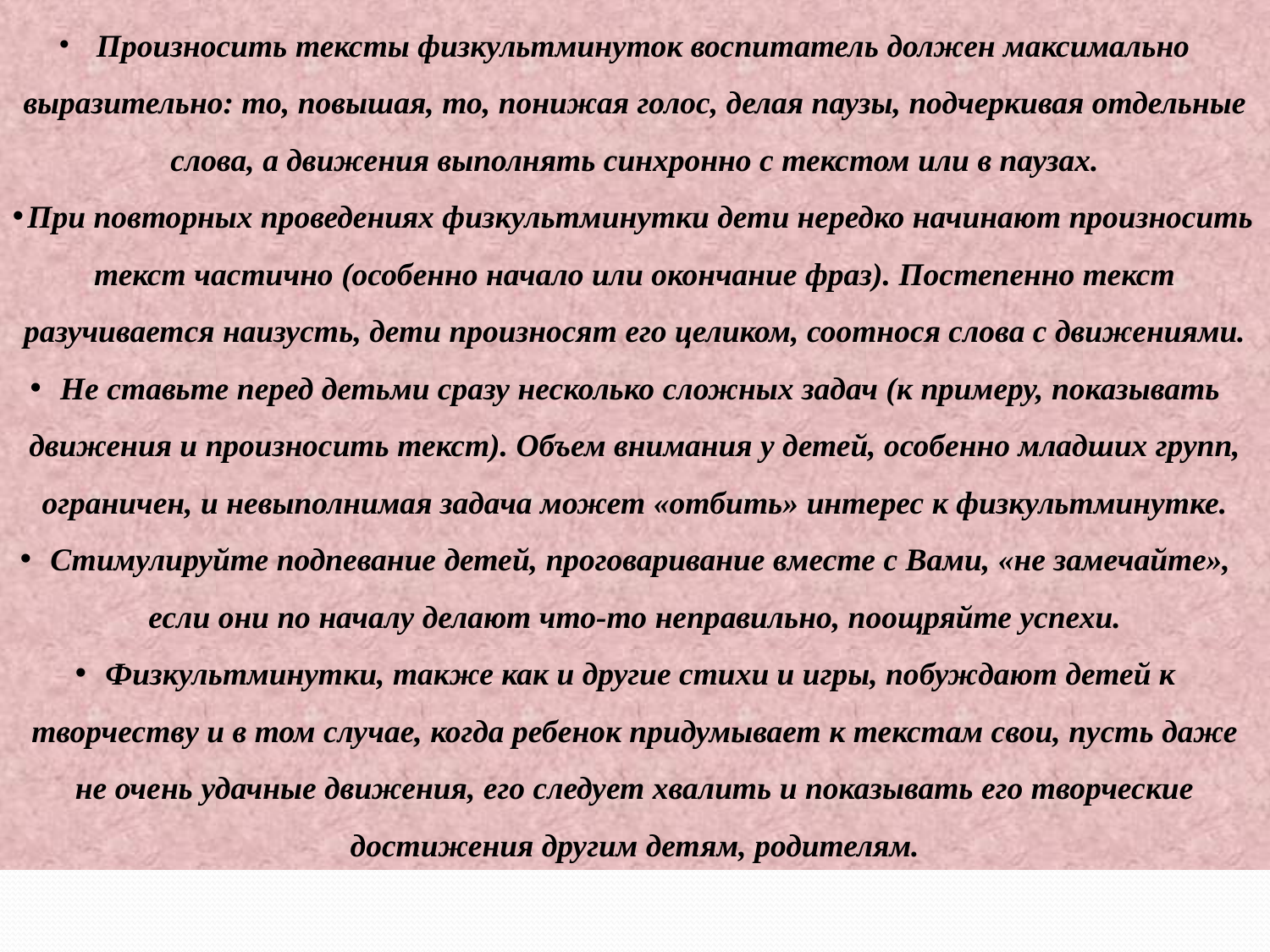

Произносить тексты физкультминуток воспитатель должен максимально выразительно: то, повышая, то, понижая голос, делая паузы, подчеркивая отдельные слова, а движения выполнять синхронно с текстом или в паузах.
При повторных проведениях физкультминутки дети нередко начинают произносить текст частично (особенно начало или окончание фраз). Постепенно текст разучивается наизусть, дети произносят его целиком, соотнося слова с движениями.
Не ставьте перед детьми сразу несколько сложных задач (к примеру, показывать движения и произносить текст). Объем внимания у детей, особенно младших групп, ограничен, и невыполнимая задача может «отбить» интерес к физкультминутке.
Стимулируйте подпевание детей, проговаривание вместе с Вами, «не замечайте», если они по началу делают что-то неправильно, поощряйте успехи.
Физкультминутки, также как и другие стихи и игры, побуждают детей к творчеству и в том случае, когда ребенок придумывает к текстам свои, пусть даже не очень удачные движения, его следует хвалить и показывать его творческие достижения другим детям, родителям.